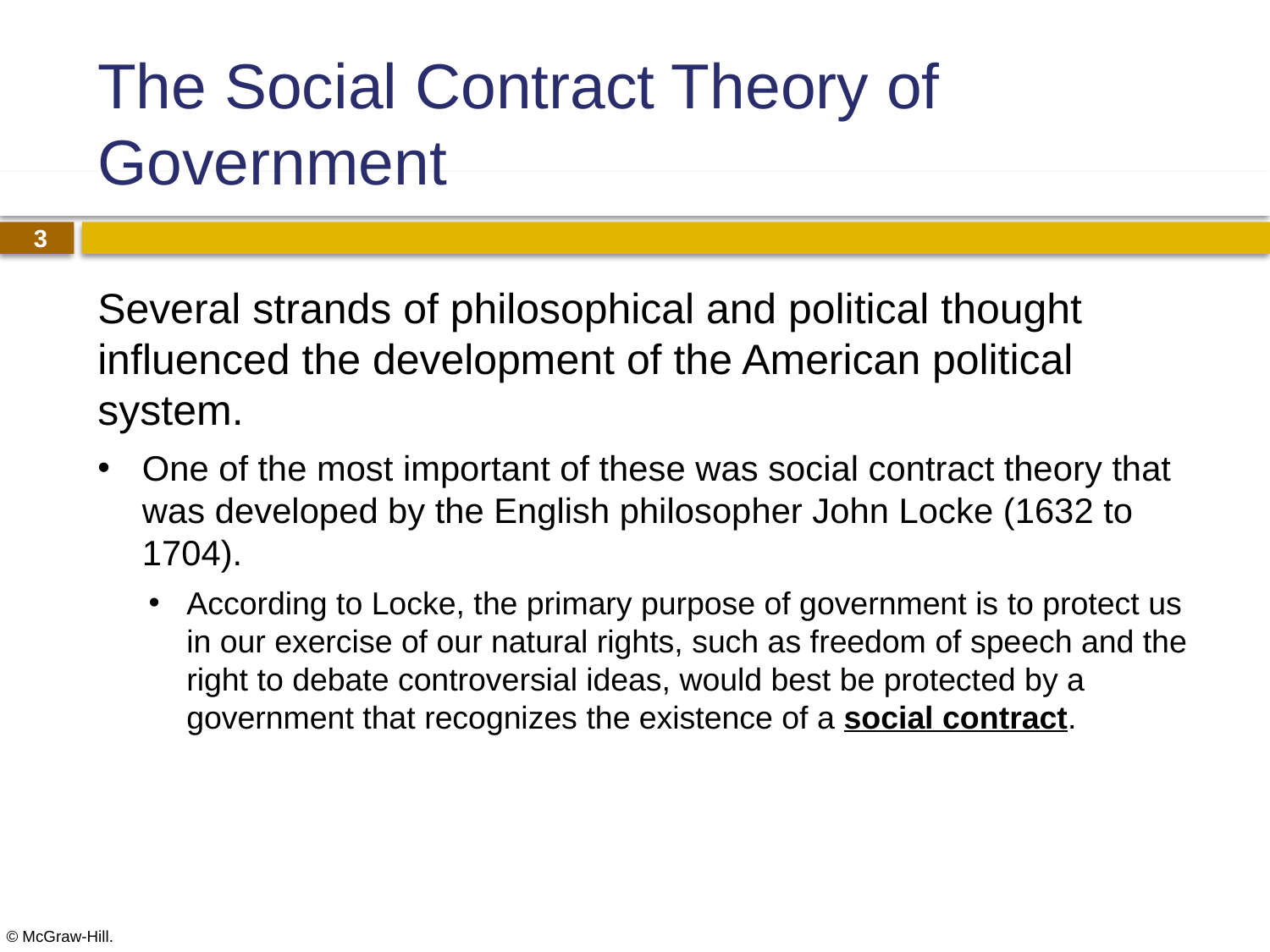

# The Social Contract Theory of Government
Several strands of philosophical and political thought influenced the development of the American political system.
One of the most important of these was social contract theory that was developed by the English philosopher John Locke (1632 to 1704).
According to Locke, the primary purpose of government is to protect us in our exercise of our natural rights, such as freedom of speech and the right to debate controversial ideas, would best be protected by a government that recognizes the existence of a social contract.